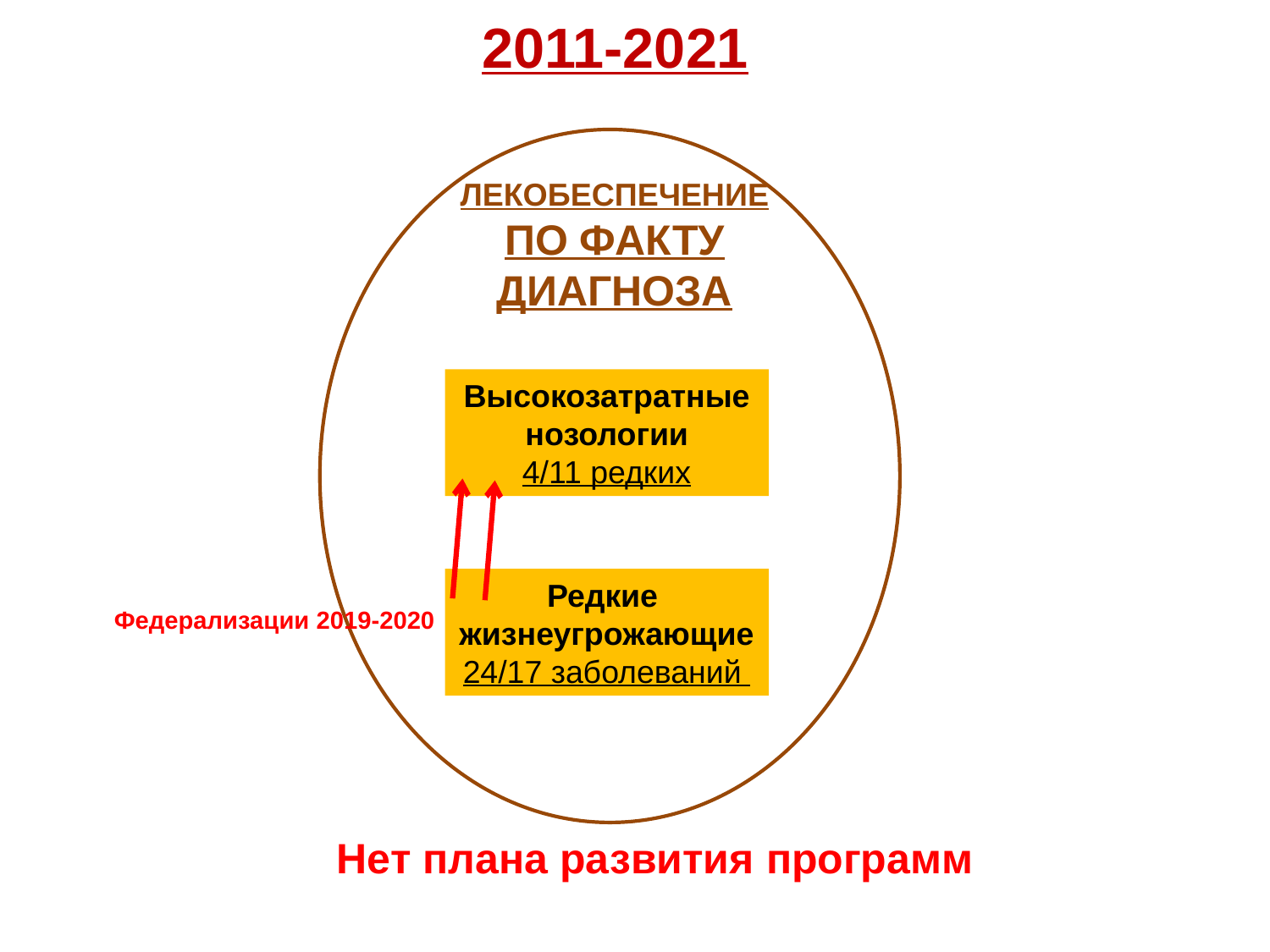

2011-2021

ЛЕКОБЕСПЕЧЕНИЕ
ПО ФАКТУ
ДИАГНОЗА

Высокозатратные
нозологии
4/11 редких
Редкие
жизнеугрожающие
24/17 заболеваний
Федерализации 2019-2020
Нет плана развития программ